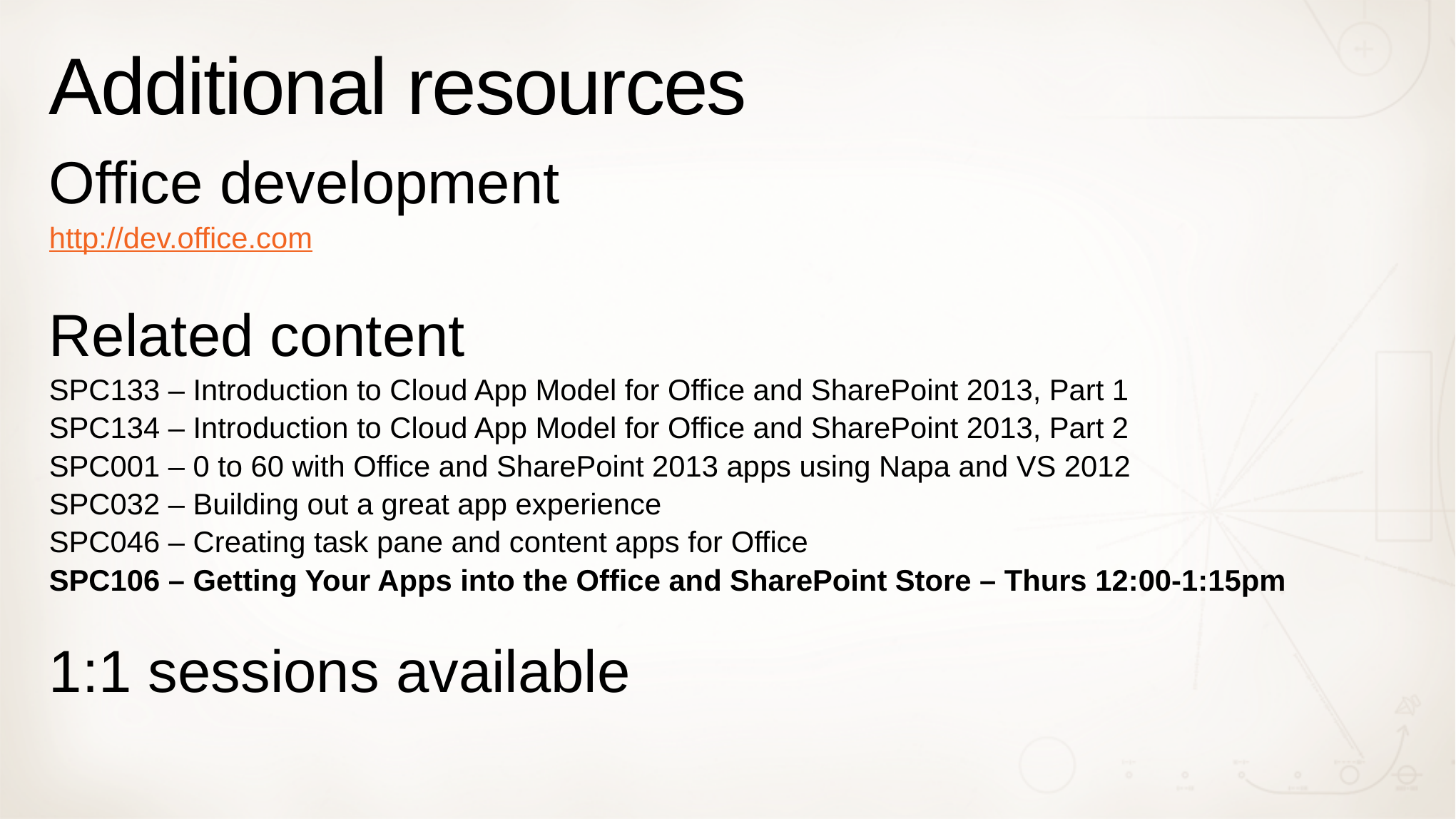

# Additional resources
Office development
http://dev.office.com

Related content
SPC133 – Introduction to Cloud App Model for Office and SharePoint 2013, Part 1
SPC134 – Introduction to Cloud App Model for Office and SharePoint 2013, Part 2
SPC001 – 0 to 60 with Office and SharePoint 2013 apps using Napa and VS 2012
SPC032 – Building out a great app experience
SPC046 – Creating task pane and content apps for Office
SPC106 – Getting Your Apps into the Office and SharePoint Store – Thurs 12:00-1:15pm
1:1 sessions available